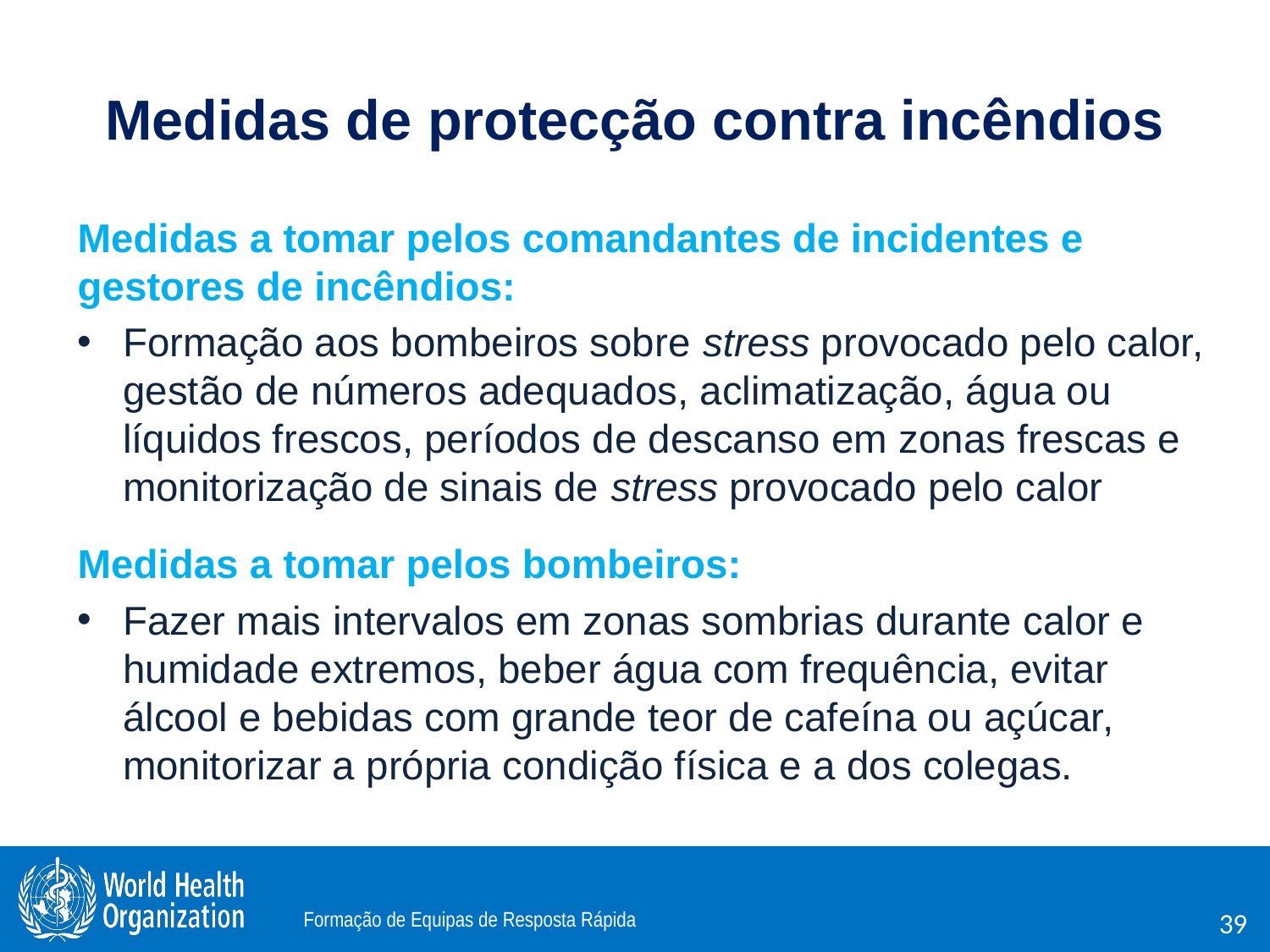

# Medidas de protecção contra incêndios
Medidas a tomar pelos comandantes de incidentes e gestores de incêndios:
Formação aos bombeiros sobre stress provocado pelo calor, gestão de números adequados, aclimatização, água ou líquidos frescos, períodos de descanso em zonas frescas e monitorização de sinais de stress provocado pelo calor

Medidas a tomar pelos bombeiros:
Fazer mais intervalos em zonas sombrias durante calor e humidade extremos, beber água com frequência, evitar álcool e bebidas com grande teor de cafeína ou açúcar, monitorizar a própria condição física e a dos colegas.